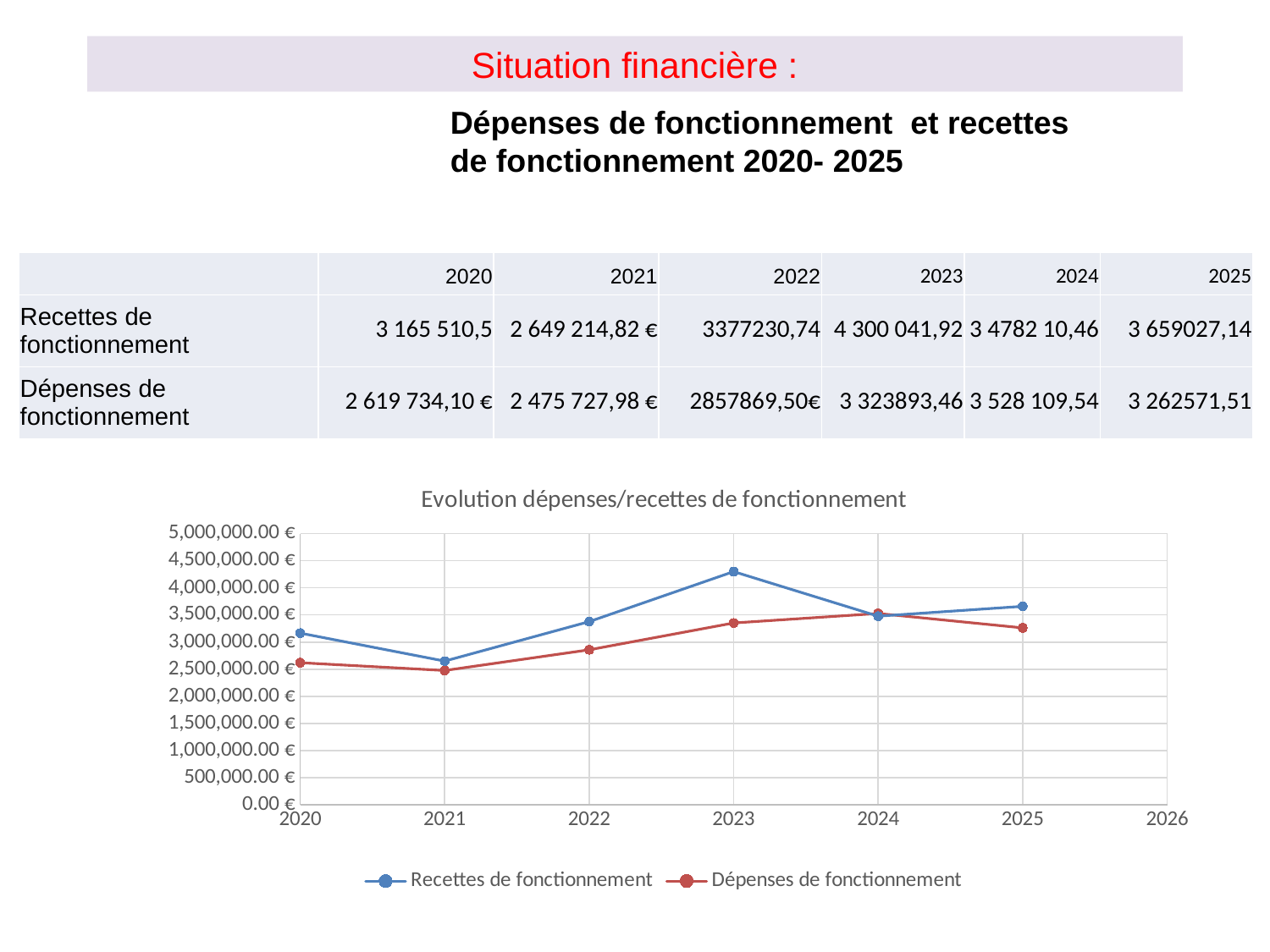

# Situation financière :
Dépenses de fonctionnement  et recettes de fonctionnement 2020- 2025
|  | 2020 | 2021 | 2022 | 2023 | 2024 | 2025 |
| --- | --- | --- | --- | --- | --- | --- |
| Recettes de fonctionnement | 3 165 510,5 | 2 649 214,82 € | 3377230,74 | 4 300 041,92 | 3 4782 10,46 | 3 659027,14 |
| Dépenses de fonctionnement | 2 619 734,10 € | 2 475 727,98 € | 2857869,50€ | 3 323893,46 | 3 528 109,54 | 3 262571,51 |

### Chart: Evolution dépenses/recettes de fonctionnement

| Category | Recettes de fonctionnement | Dépenses de fonctionnement |
|---|---|---|